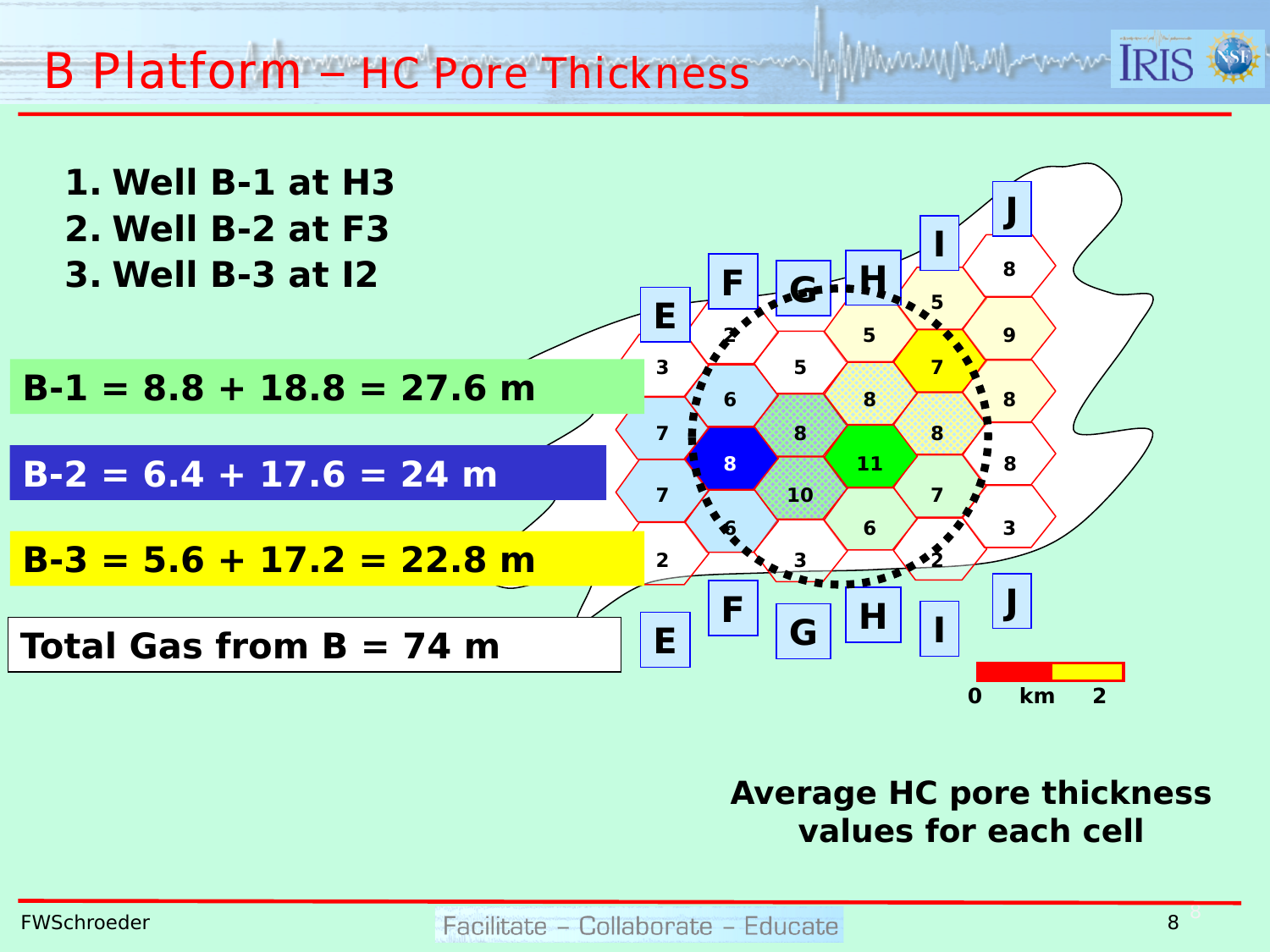

# B Platform – HC Pore Thickness
Well B-1 at H3
Well B-2 at F3
Well B-3 at I2

J
I

H
8

F
G

5

E

2
5
9

3
5
7

6
8
8

7
8
8

8
11
8

7
10
7

6
6
3
2
3
2
J
F
H
I
G
E
B-1 = 8.8 + 18.8 = 27.6 m
B-2 = 6.4 + 17.6 = 24 m
B-3 = 5.6 + 17.2 = 22.8 m
Total Gas from B = 74 m

 0     km     2
Average HC pore thickness values for each cell